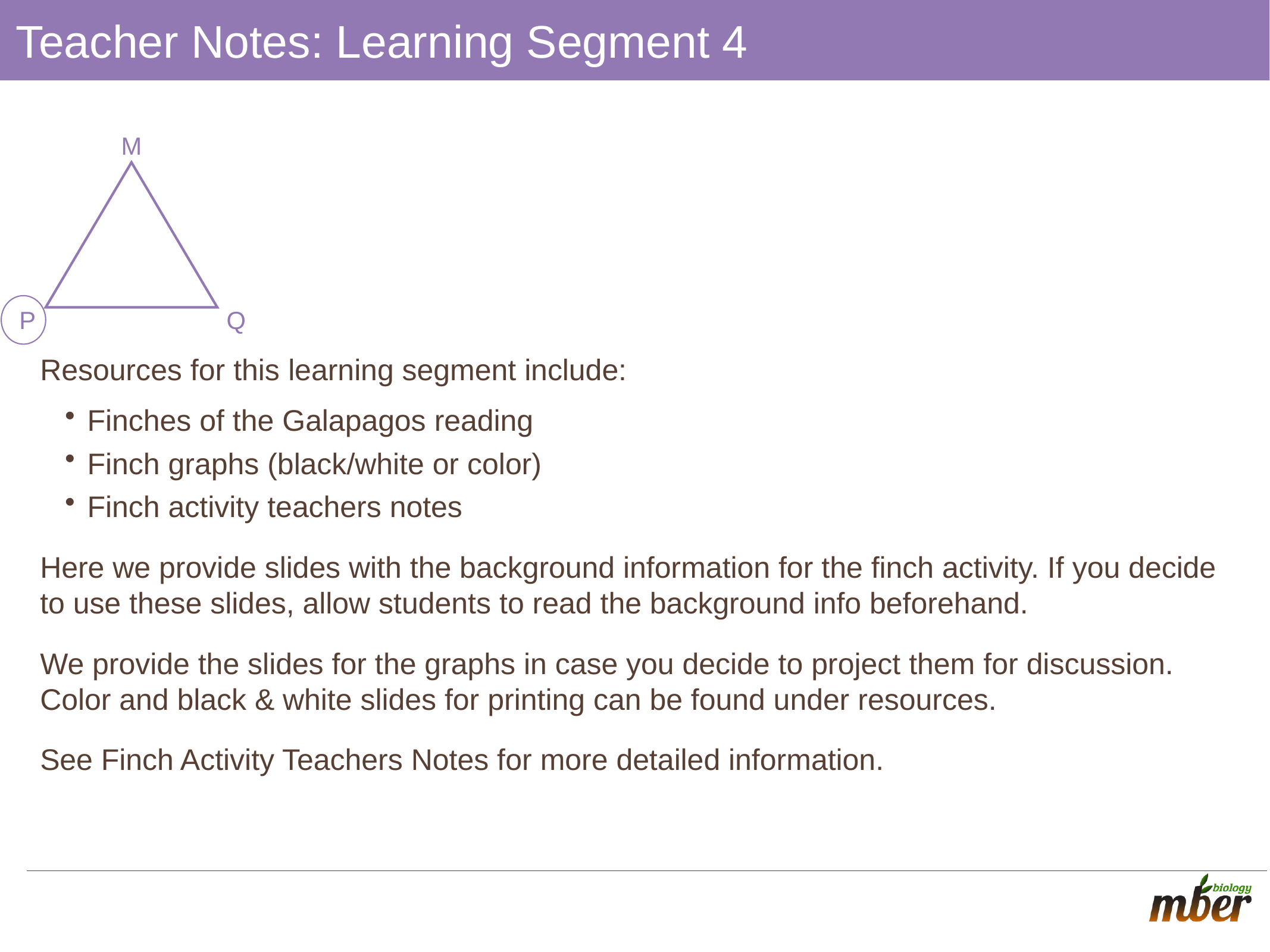

# Teacher Notes: Learning Segment 4
M

Q
P

Resources for this learning segment include:
Finches of the Galapagos reading
Finch graphs (black/white or color)
Finch activity teachers notes
Here we provide slides with the background information for the finch activity. If you decide to use these slides, allow students to read the background info beforehand.
We provide the slides for the graphs in case you decide to project them for discussion. Color and black & white slides for printing can be found under resources.
See Finch Activity Teachers Notes for more detailed information.